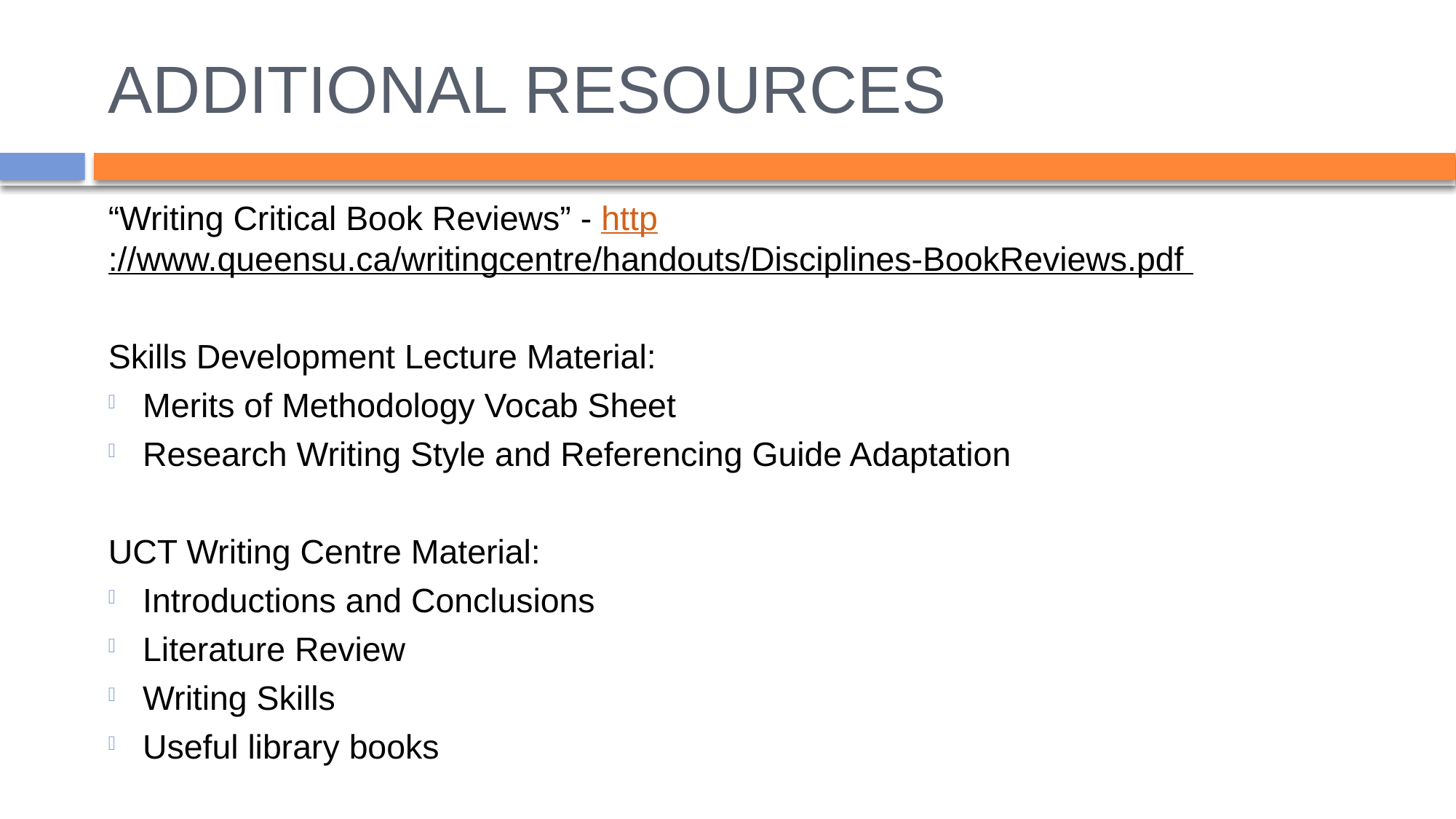

# ADDITIONAL RESOURCES
“Writing Critical Book Reviews” - http://www.queensu.ca/writingcentre/handouts/Disciplines-BookReviews.pdf

Skills Development Lecture Material:
Merits of Methodology Vocab Sheet
Research Writing Style and Referencing Guide Adaptation

UCT Writing Centre Material:
Introductions and Conclusions
Literature Review
Writing Skills
Useful library books